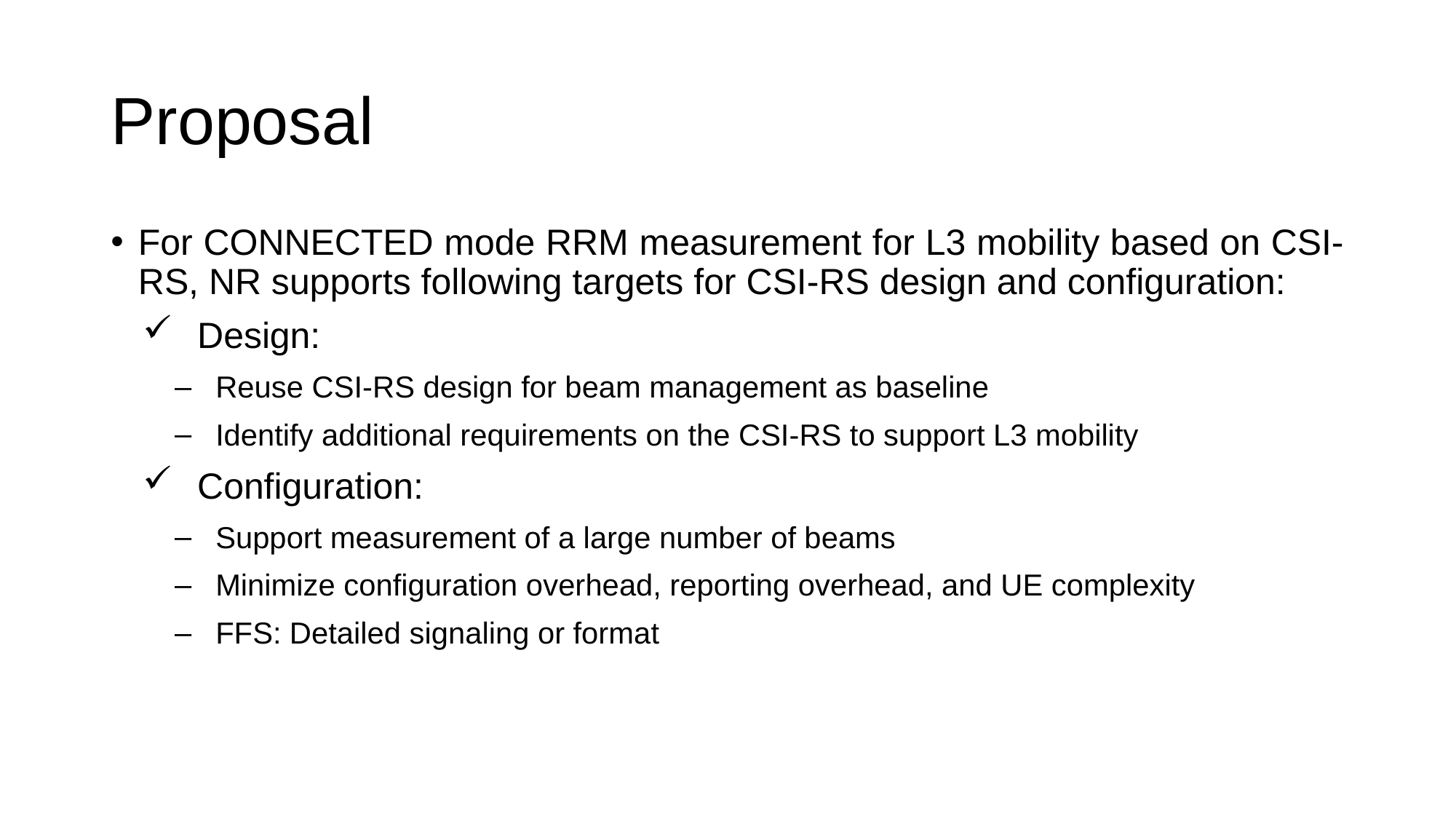

# Proposal
For CONNECTED mode RRM measurement for L3 mobility based on CSI-RS, NR supports following targets for CSI-RS design and configuration:
Design:
Reuse CSI-RS design for beam management as baseline
Identify additional requirements on the CSI-RS to support L3 mobility
Configuration:
Support measurement of a large number of beams
Minimize configuration overhead, reporting overhead, and UE complexity
FFS: Detailed signaling or format